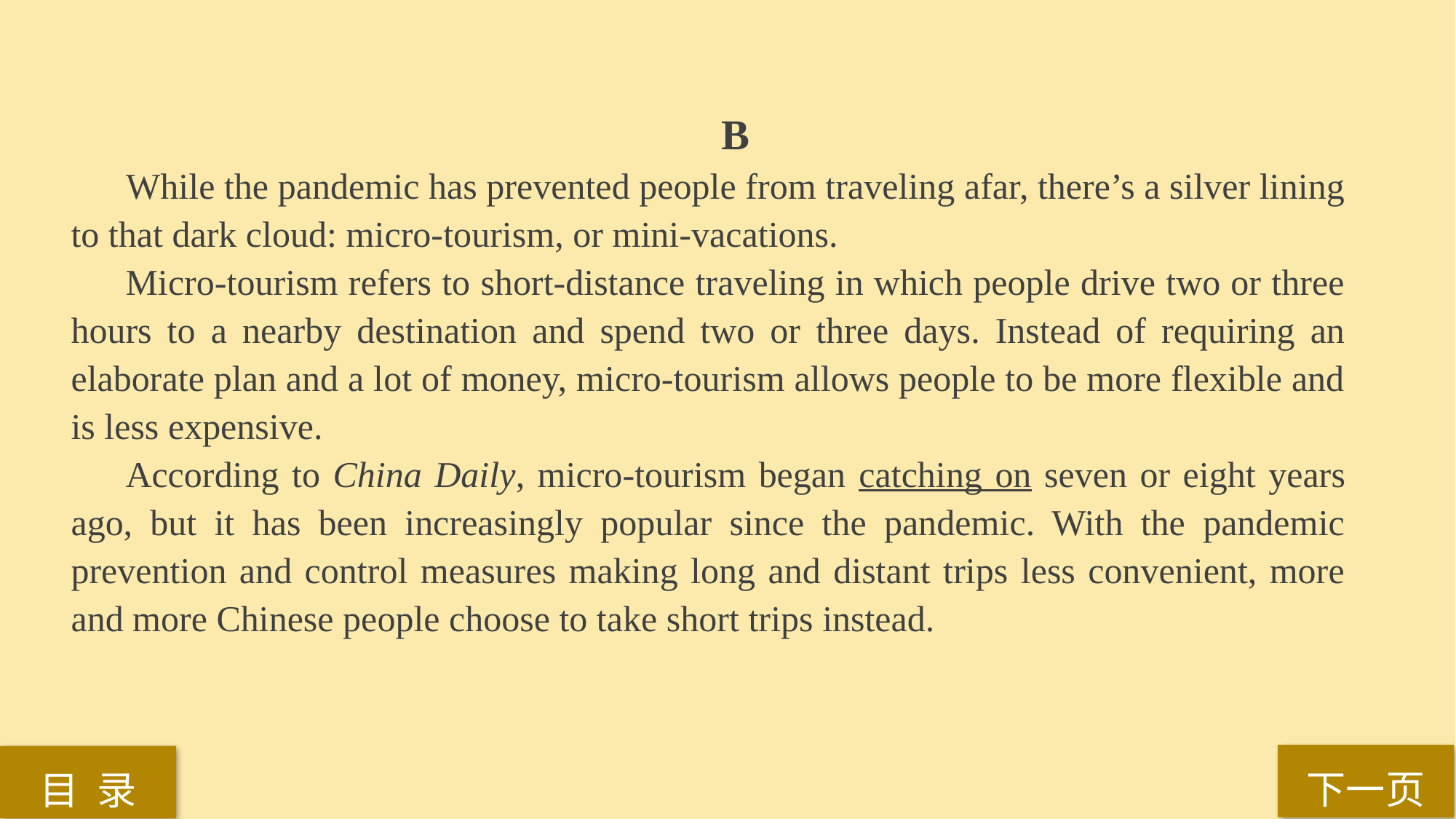

B
      While the pandemic has prevented people from traveling afar, there’s a silver lining to that dark cloud: micro-tourism, or mini-vacations.
Micro-tourism refers to short-distance traveling in which people drive two or three hours to a nearby destination and spend two or three days. Instead of requiring an elaborate plan and a lot of money, micro-tourism allows people to be more flexible and is less expensive.
According to China Daily, micro-tourism began catching on seven or eight years ago, but it has been increasingly popular since the pandemic. With the pandemic prevention and control measures making long and distant trips less convenient, more and more Chinese people choose to take short trips instead.